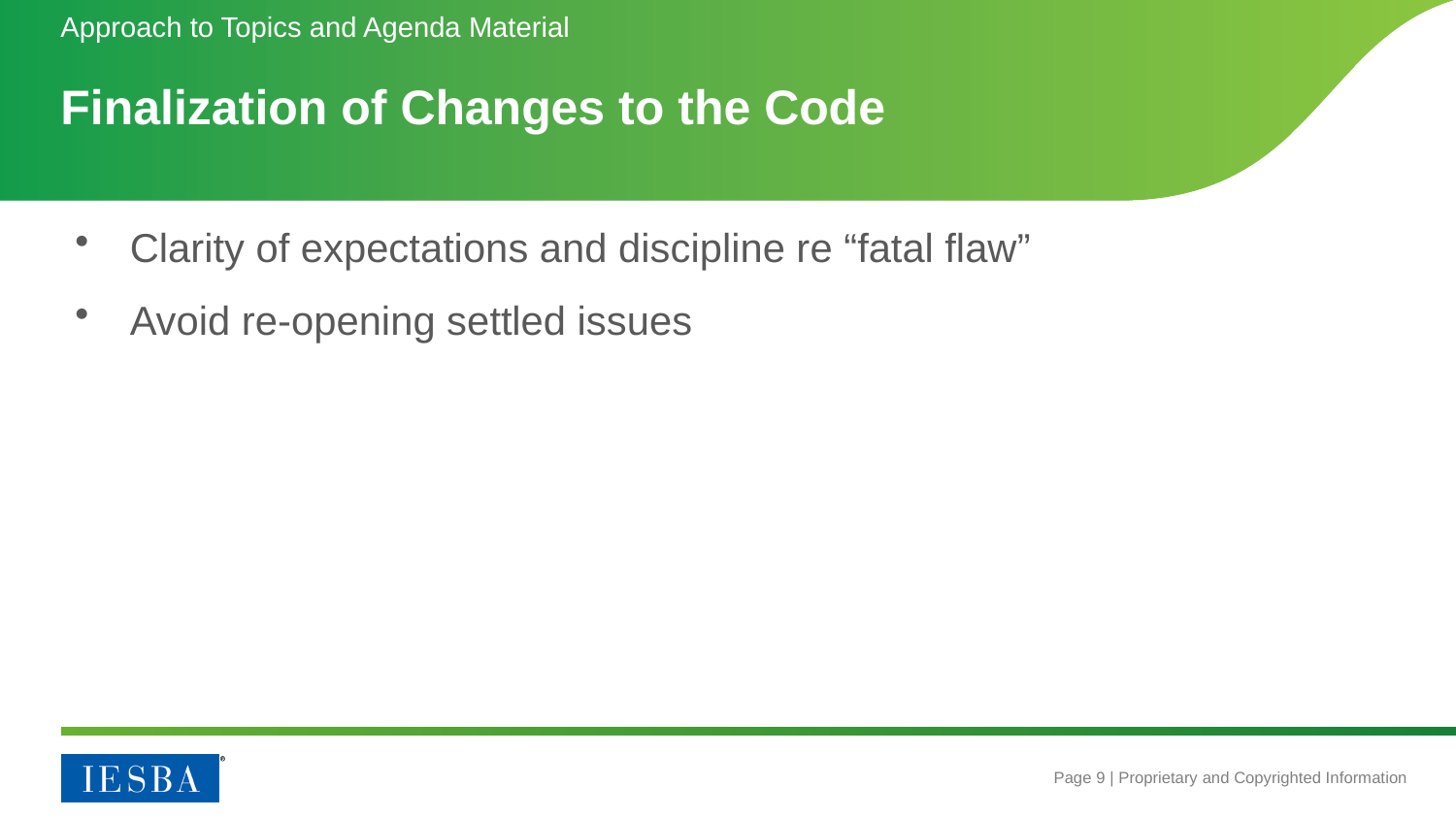

Approach to Topics and Agenda Material
# Finalization of Changes to the Code
Clarity of expectations and discipline re “fatal flaw”
Avoid re-opening settled issues